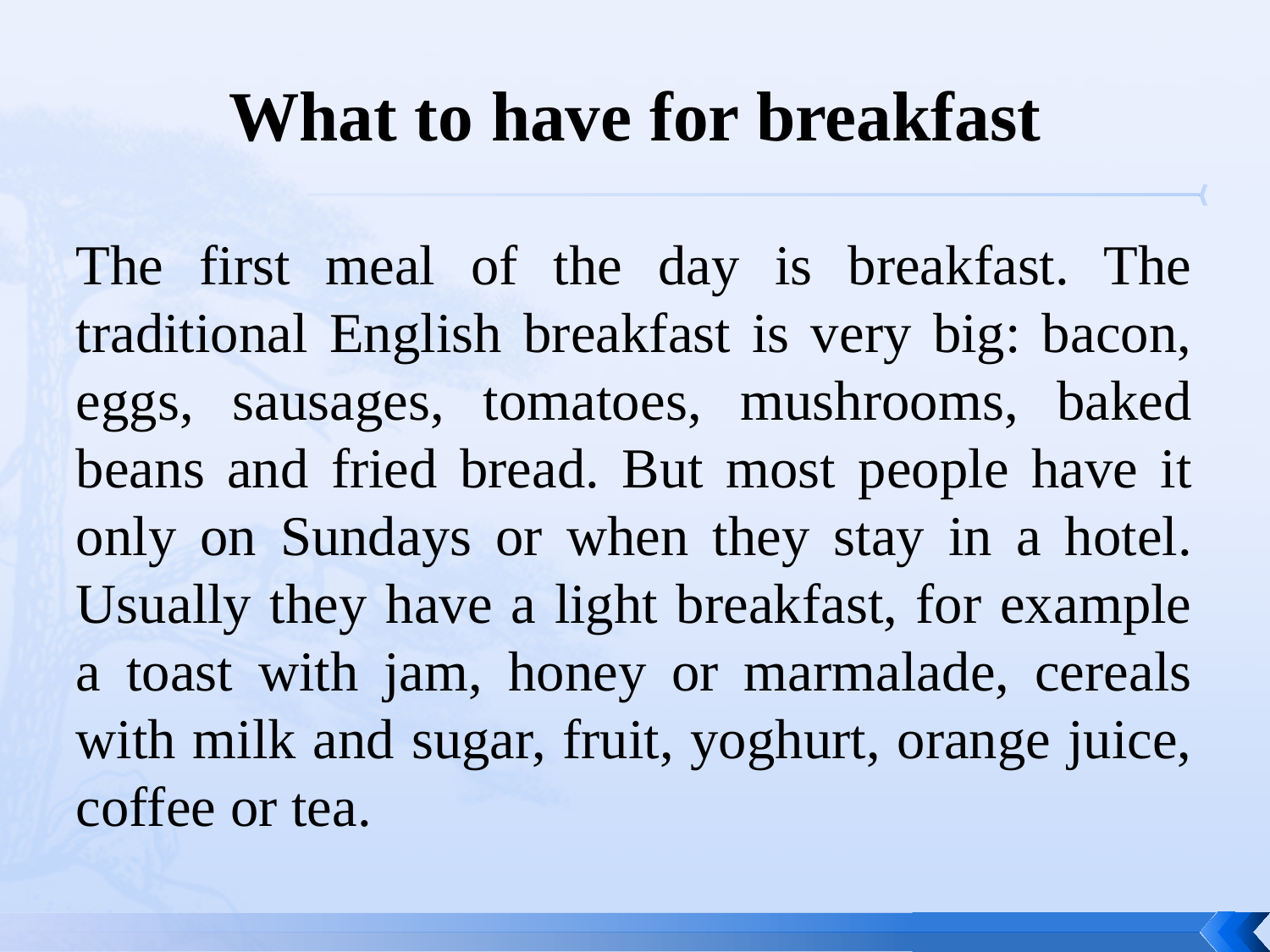

# What to have for breakfast
The first meal of the day is breakfast. The traditional English breakfast is very big: bacon, eggs, sausages, tomatoes, mushrooms, baked beans and fried bread. But most people have it only on Sundays or when they stay in a hotel. Usually they have a light breakfast, for example a toast with jam, honey or marmalade, cereals with milk and sugar, fruit, yoghurt, orange juice, coffee or tea.